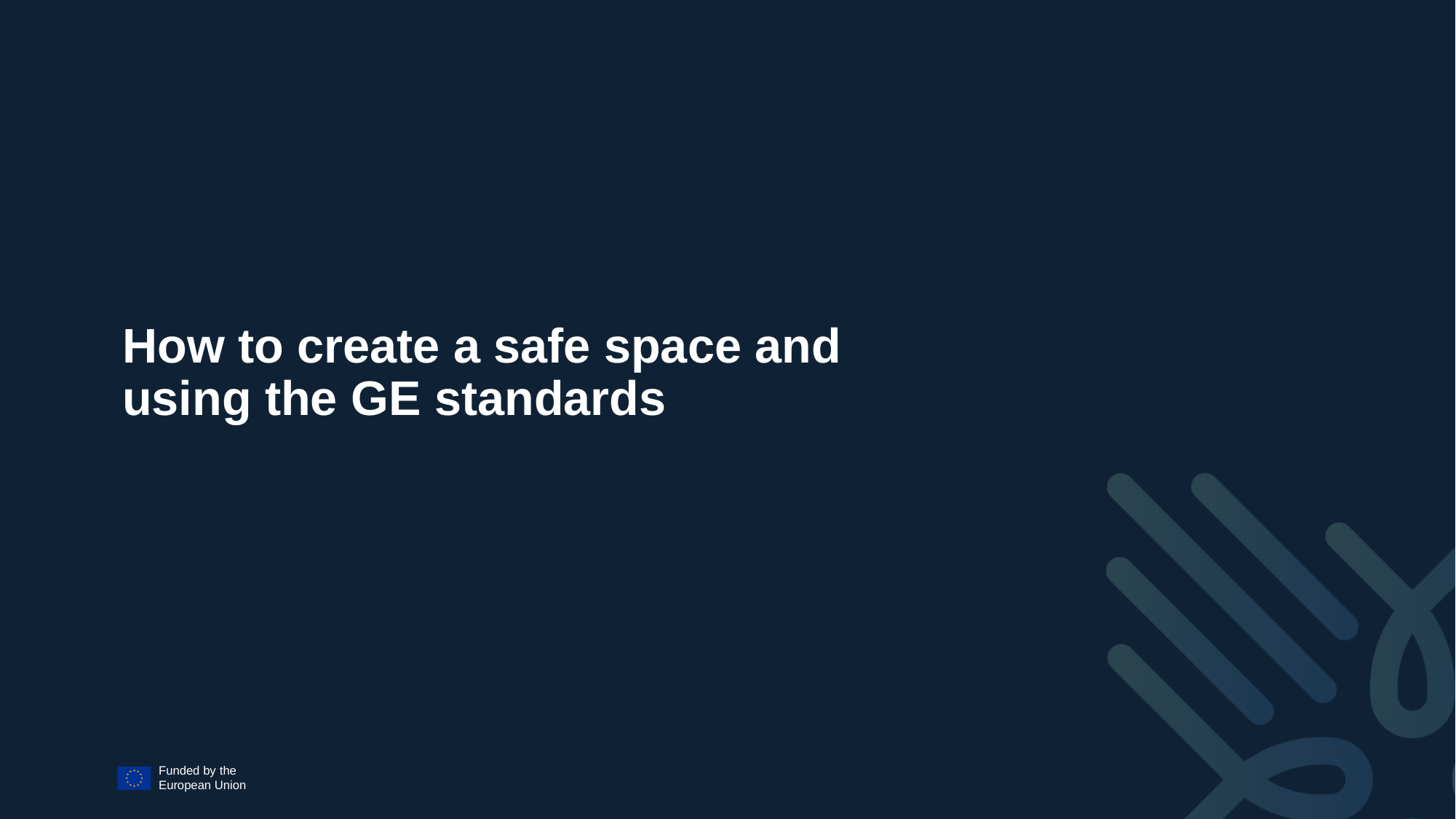

# How to create a safe space and using the GE standards